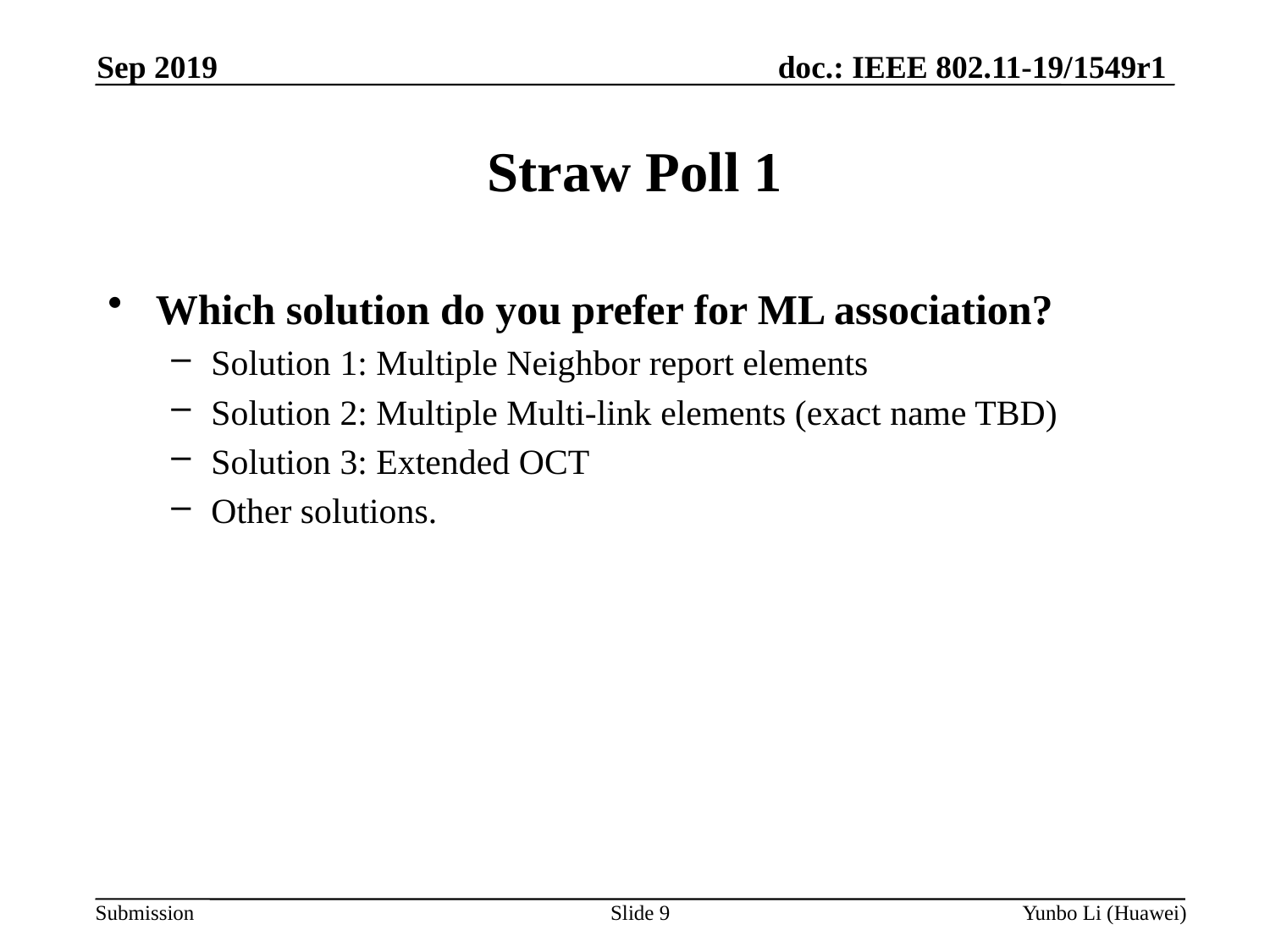

Sep 2019
Straw Poll 1
Which solution do you prefer for ML association?
Solution 1: Multiple Neighbor report elements
Solution 2: Multiple Multi-link elements (exact name TBD)
Solution 3: Extended OCT
Other solutions.

Slide 9
Yunbo Li (Huawei)